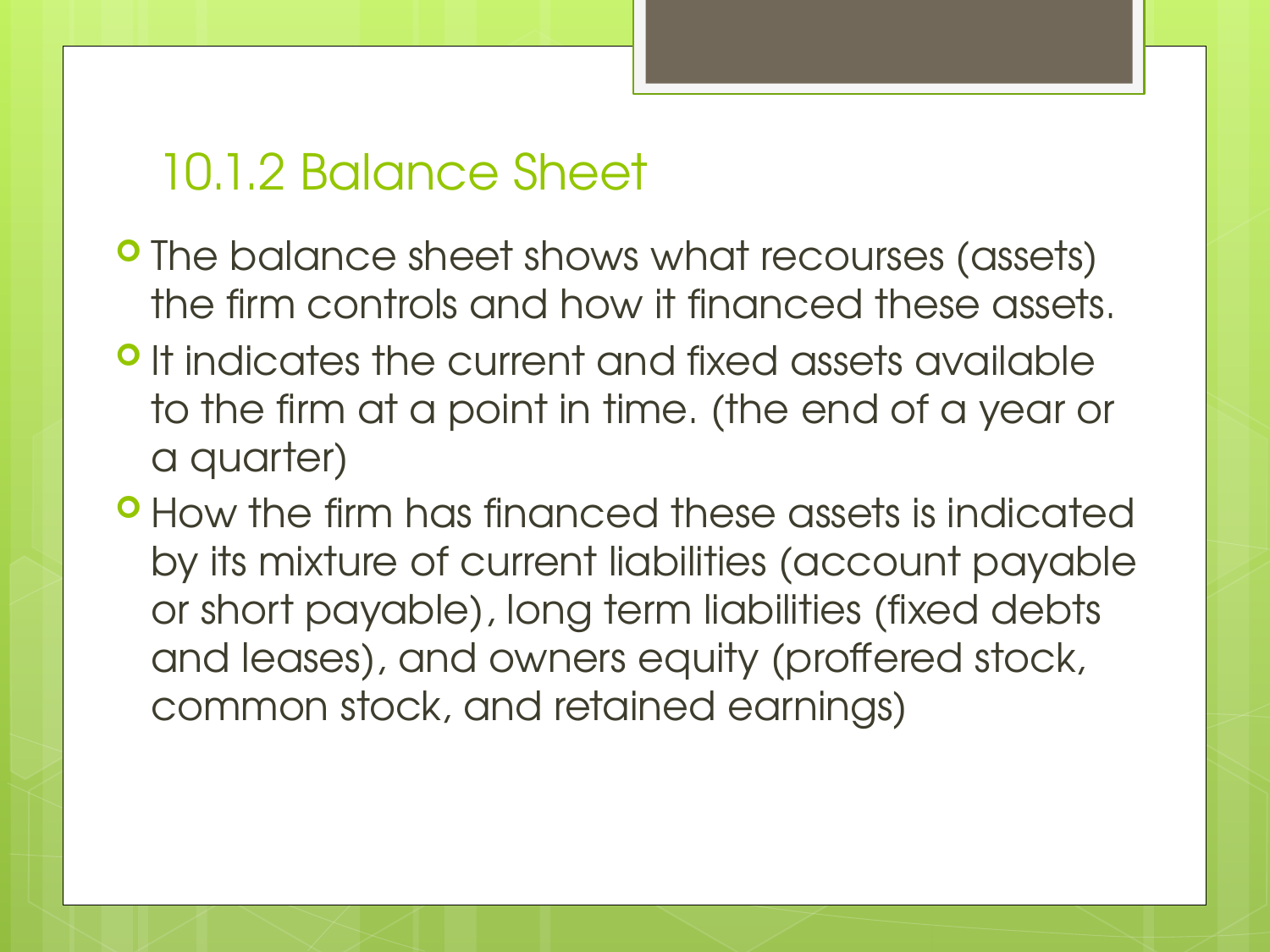

# 10.1.2 Balance Sheet
The balance sheet shows what recourses (assets) the firm controls and how it financed these assets.
It indicates the current and fixed assets available to the firm at a point in time. (the end of a year or a quarter)
How the firm has financed these assets is indicated by its mixture of current liabilities (account payable or short payable), long term liabilities (fixed debts and leases), and owners equity (proffered stock, common stock, and retained earnings)